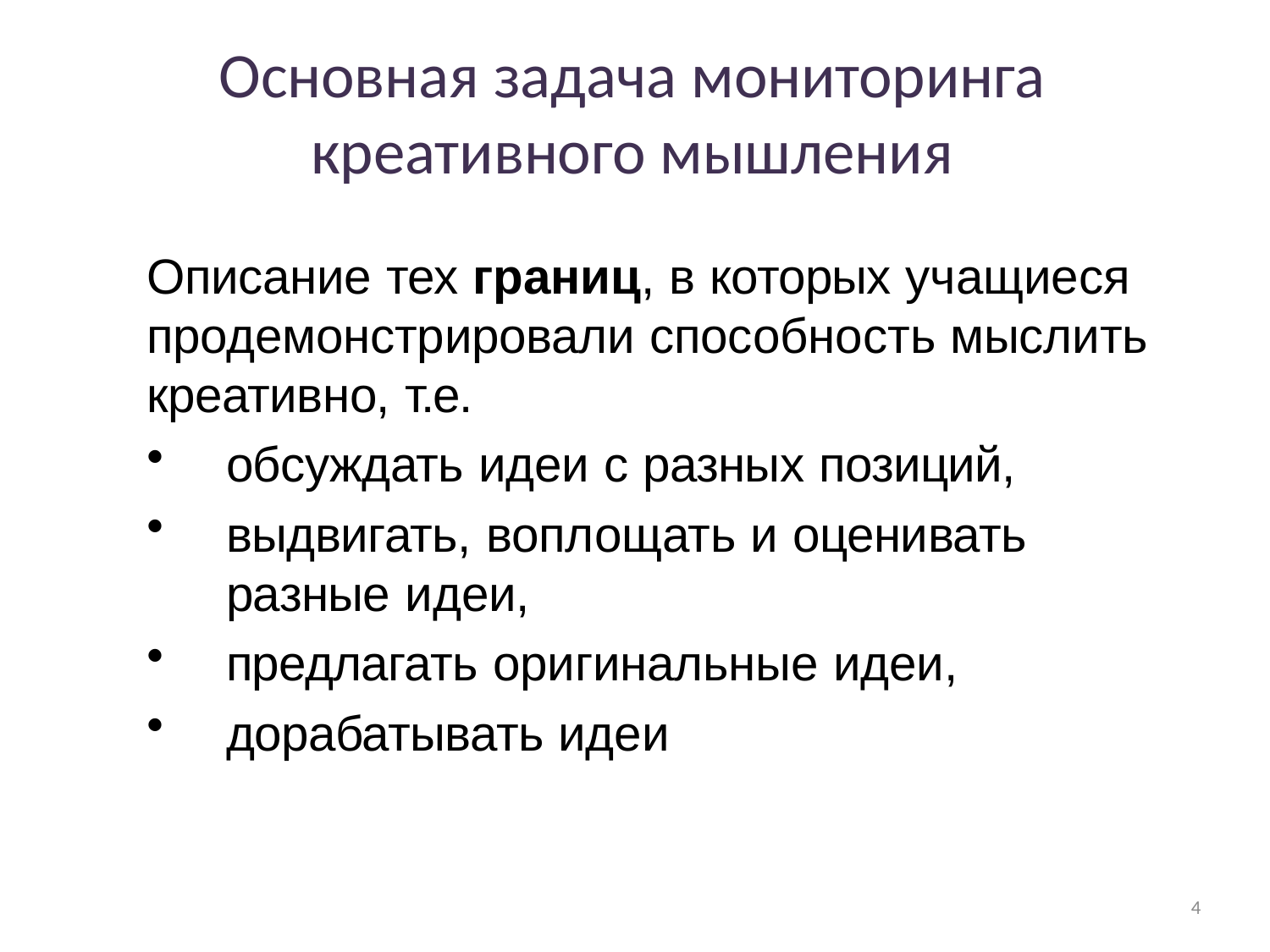

# Основная задача мониторинга креативного мышления
Описание тех границ, в которых учащиеся
продемонстрировали способность мыслить креативно, т.е.
обсуждать идеи с разных позиций,
выдвигать, воплощать и оценивать разные идеи,
предлагать оригинальные идеи,
дорабатывать идеи
4